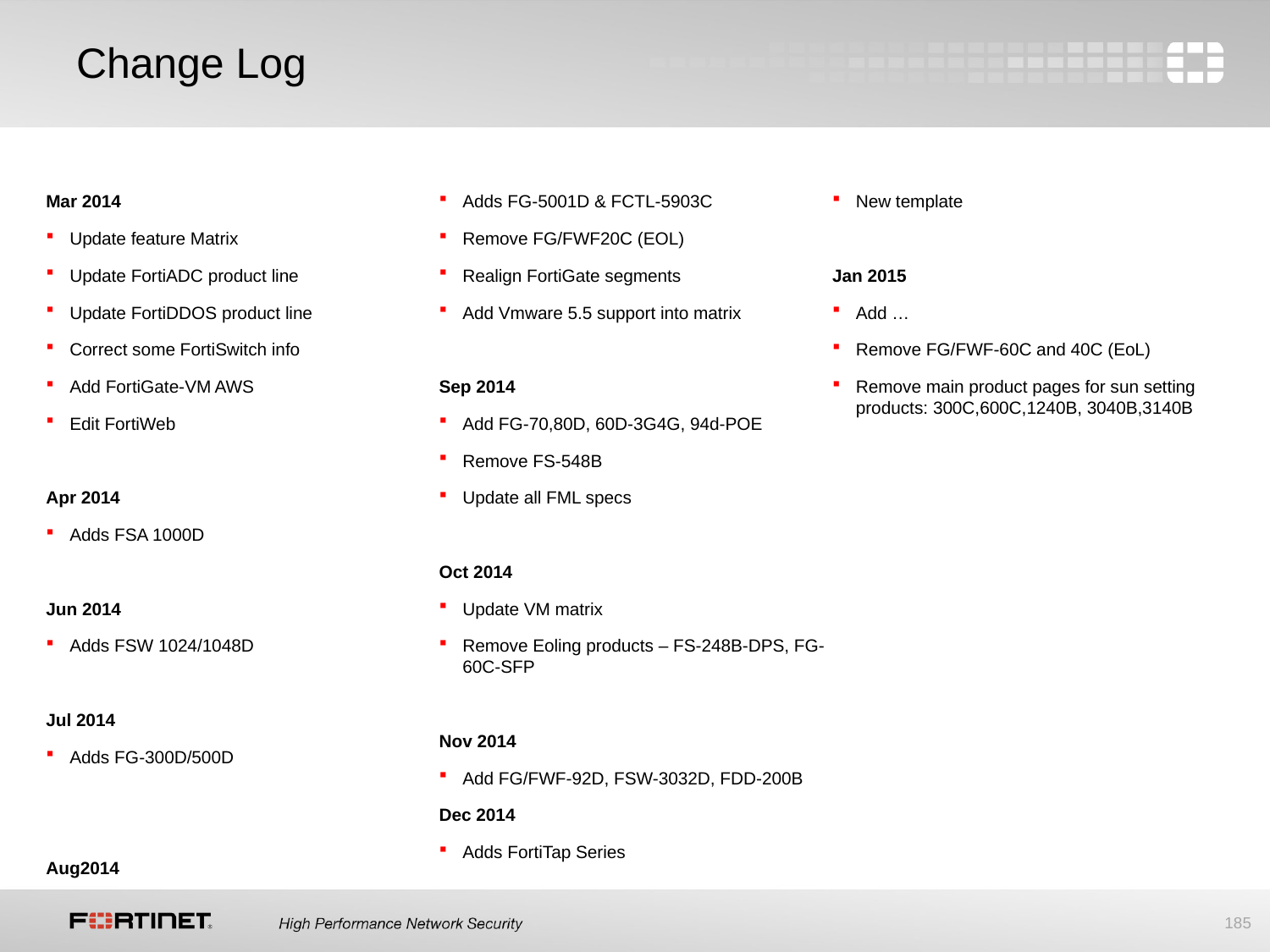

# Change Log
Mar 2014
Update feature Matrix
Update FortiADC product line
Update FortiDDOS product line
Correct some FortiSwitch info
Add FortiGate-VM AWS
Edit FortiWeb

Apr 2014
Adds FSA 1000D

Jun 2014
Adds FSW 1024/1048D

Jul 2014
Adds FG-300D/500D

Aug2014
Adds FG-5001D & FCTL-5903C
Remove FG/FWF20C (EOL)
Realign FortiGate segments
Add Vmware 5.5 support into matrix

Sep 2014
Add FG-70,80D, 60D-3G4G, 94d-POE
Remove FS-548B
Update all FML specs

Oct 2014
Update VM matrix
Remove Eoling products – FS-248B-DPS, FG-60C-SFP

Nov 2014
Add FG/FWF-92D, FSW-3032D, FDD-200B
Dec 2014
Adds FortiTap Series
New template

Jan 2015
Add …
Remove FG/FWF-60C and 40C (EoL)
Remove main product pages for sun setting products: 300C,600C,1240B, 3040B,3140B